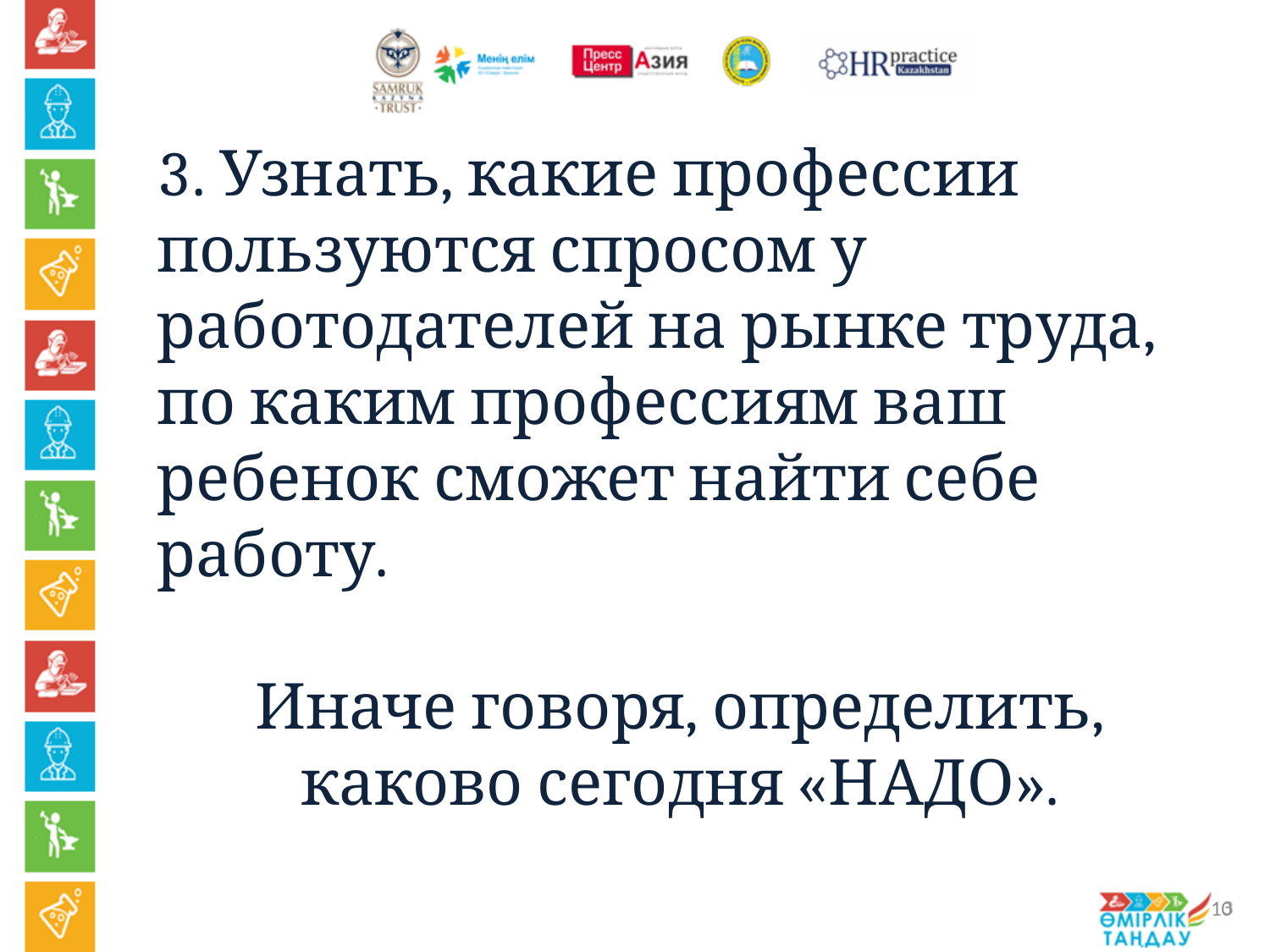

3. Узнать, какие профессии пользуются спросом у работодателей на рынке труда, по каким профессиям ваш ребенок сможет найти себе работу.

Иначе говоря, определить, каково сегодня «НАДО».
10